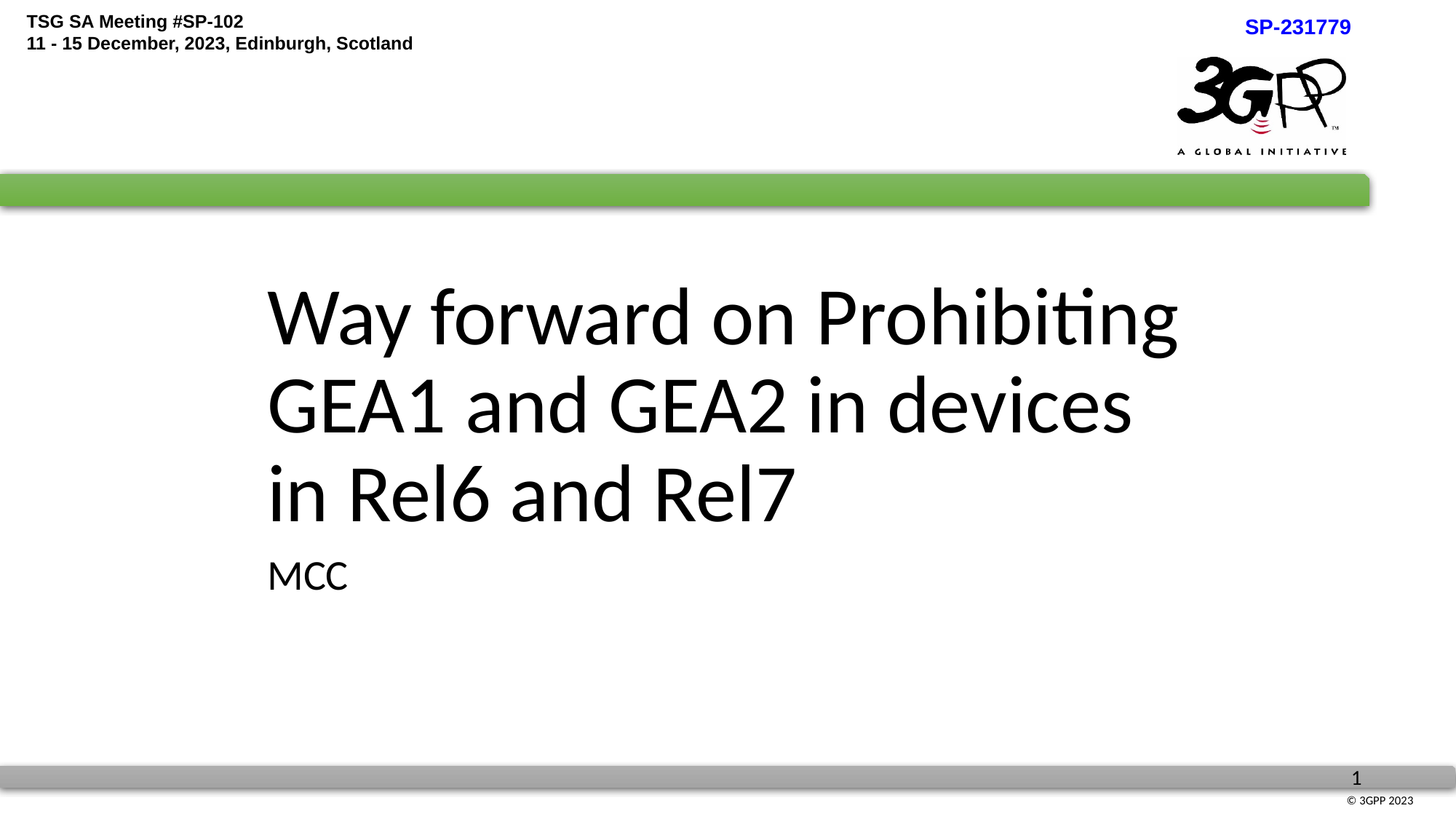

SP-231779
# Way forward on Prohibiting GEA1 and GEA2 in devices in Rel6 and Rel7
MCC